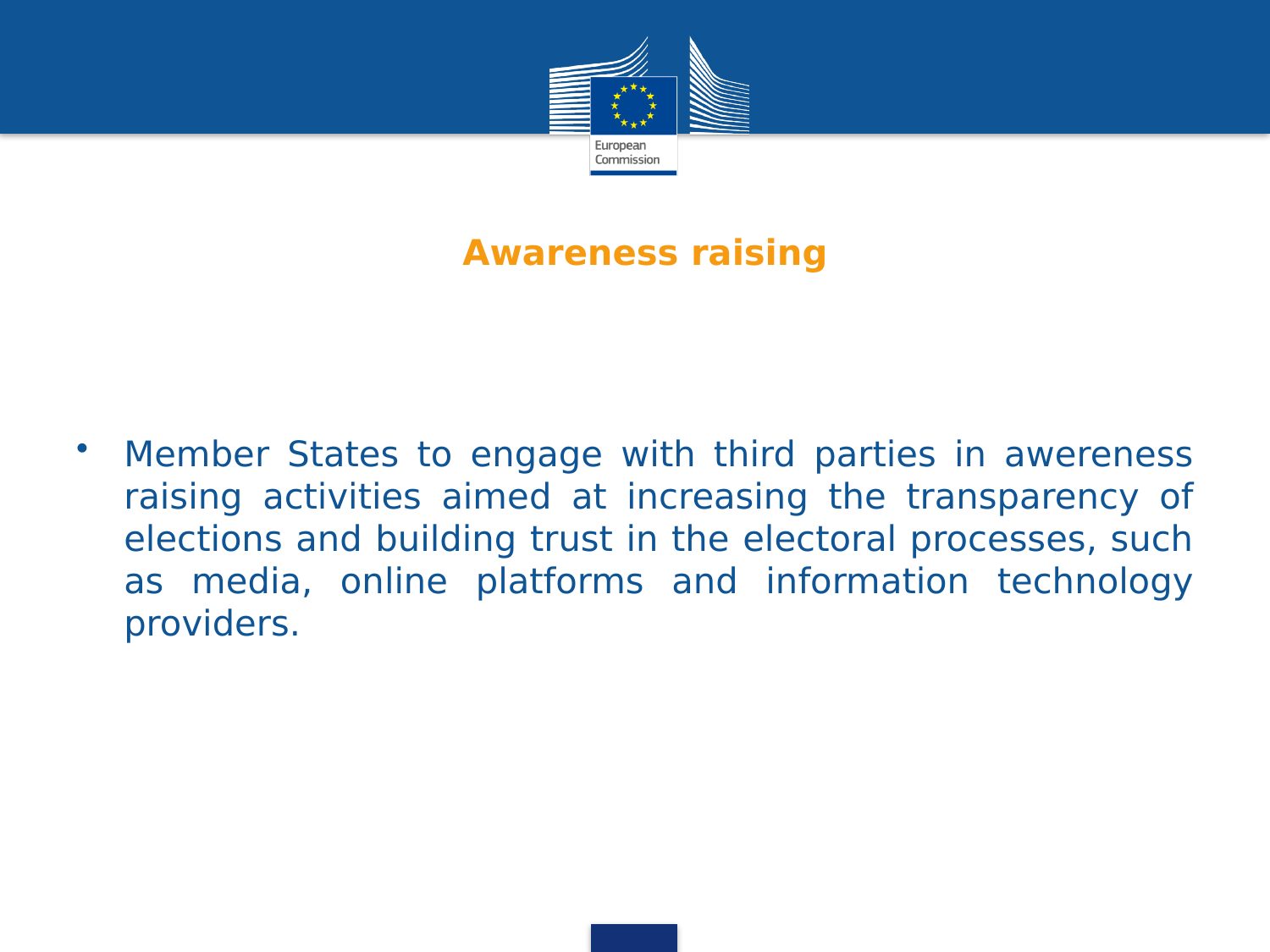

# Awareness raising

Member States to engage with third parties in awereness raising activities aimed at increasing the transparency of elections and building trust in the electoral processes, such as media, online platforms and information technology providers.